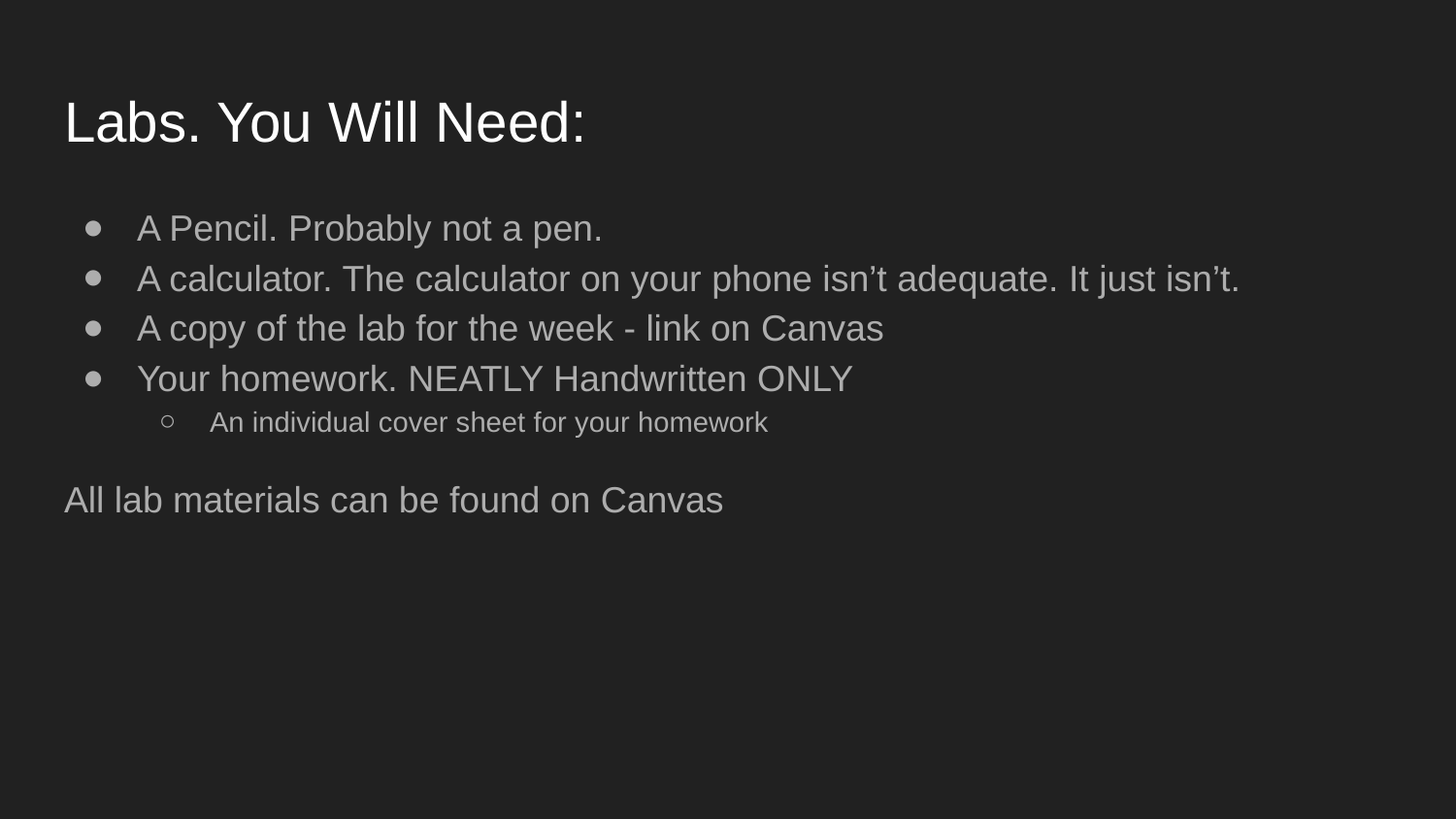

# Labs. You Will Need:
A Pencil. Probably not a pen.
A calculator. The calculator on your phone isn’t adequate. It just isn’t.
A copy of the lab for the week - link on Canvas
Your homework. NEATLY Handwritten ONLY
An individual cover sheet for your homework
All lab materials can be found on Canvas